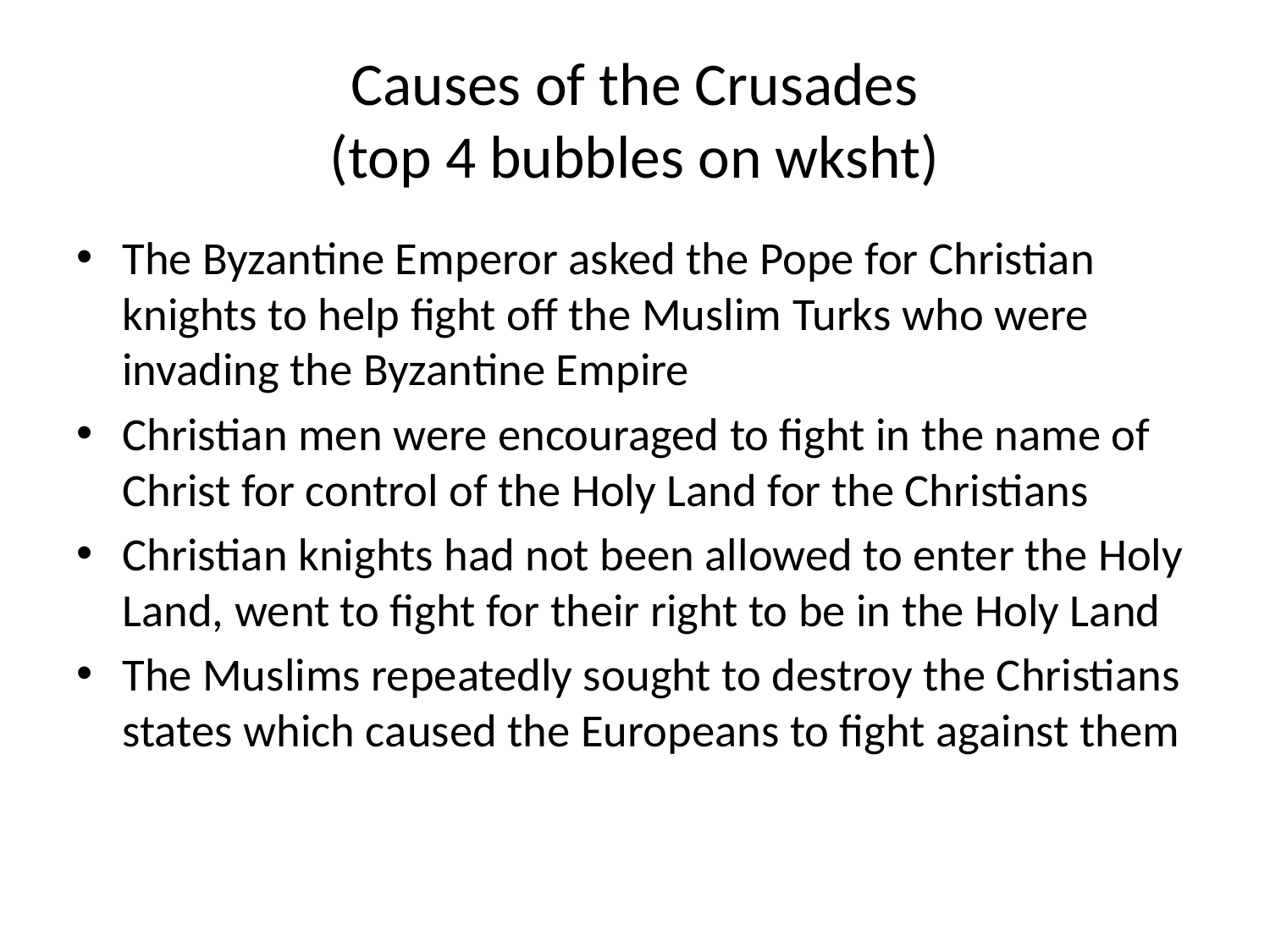

# Causes of the Crusades (top 4 bubbles on wksht)
The Byzantine Emperor asked the Pope for Christian knights to help fight off the Muslim Turks who were invading the Byzantine Empire
Christian men were encouraged to fight in the name of Christ for control of the Holy Land for the Christians
Christian knights had not been allowed to enter the Holy Land, went to fight for their right to be in the Holy Land
The Muslims repeatedly sought to destroy the Christians states which caused the Europeans to fight against them